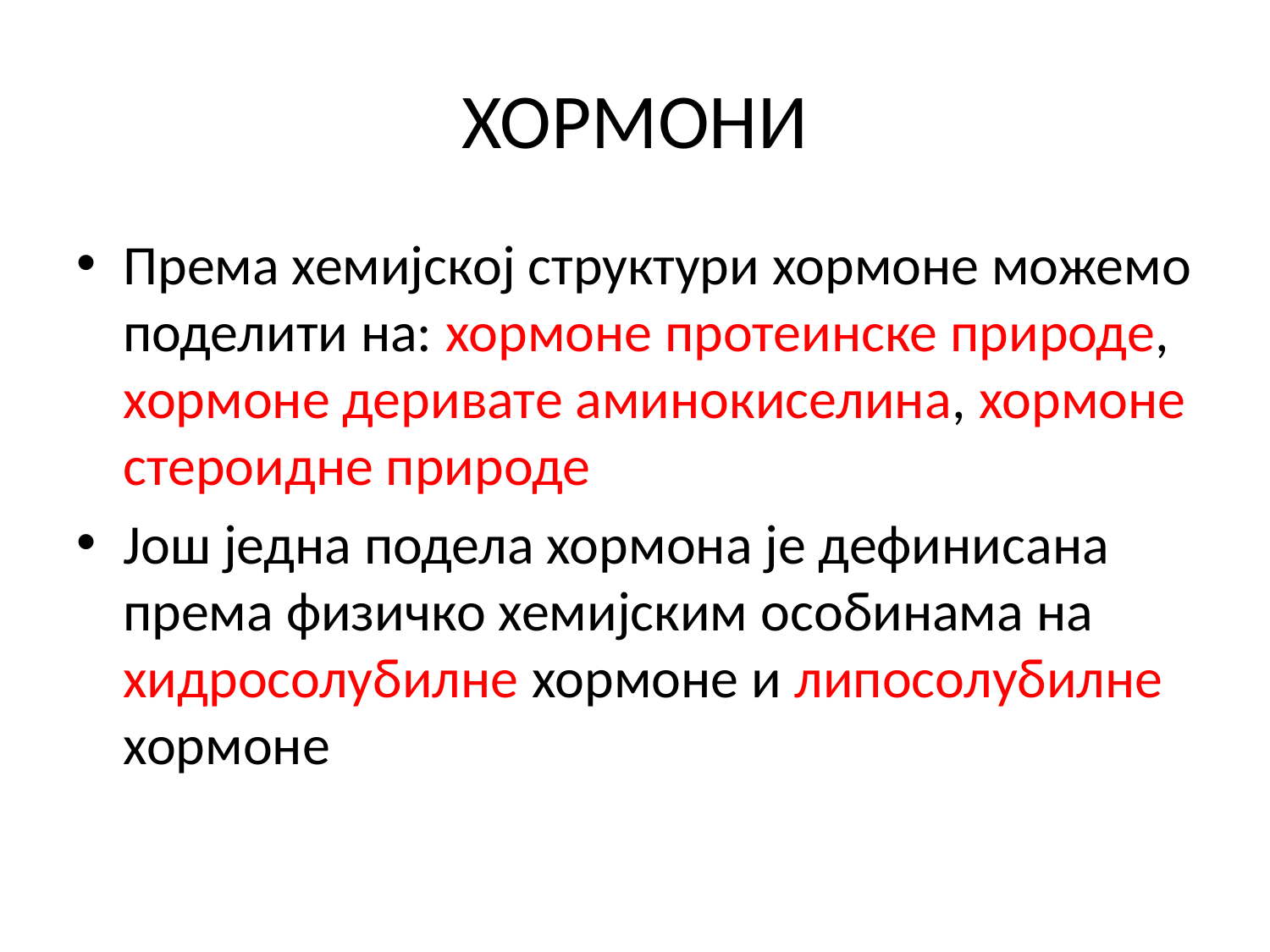

# ХОРМОНИ
Према хемијској структури хормоне можемо поделити на: хормоне протеинске природе, хормоне деривате аминокиселина, хормоне стероидне природе
Још једна подела хормона је дефинисана према физичко хемијским особинама на хидросолубилне хормоне и липосолубилне хормоне